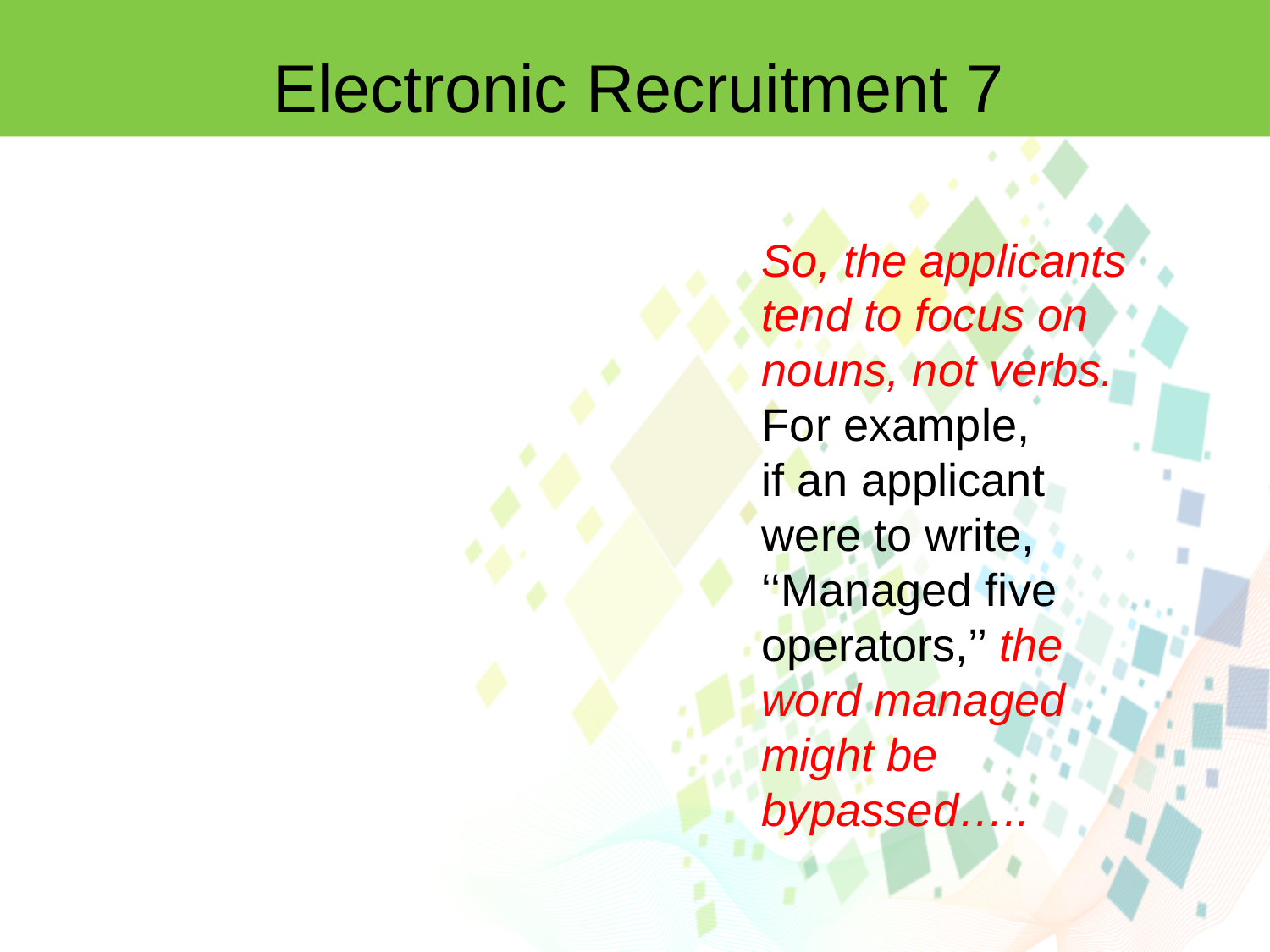

Electronic Recruitment 7
So, the applicants tend to focus on nouns, not verbs. For example,
if an applicant were to write, ‘‘Managed five operators,’’ the word managed might be bypassed…..